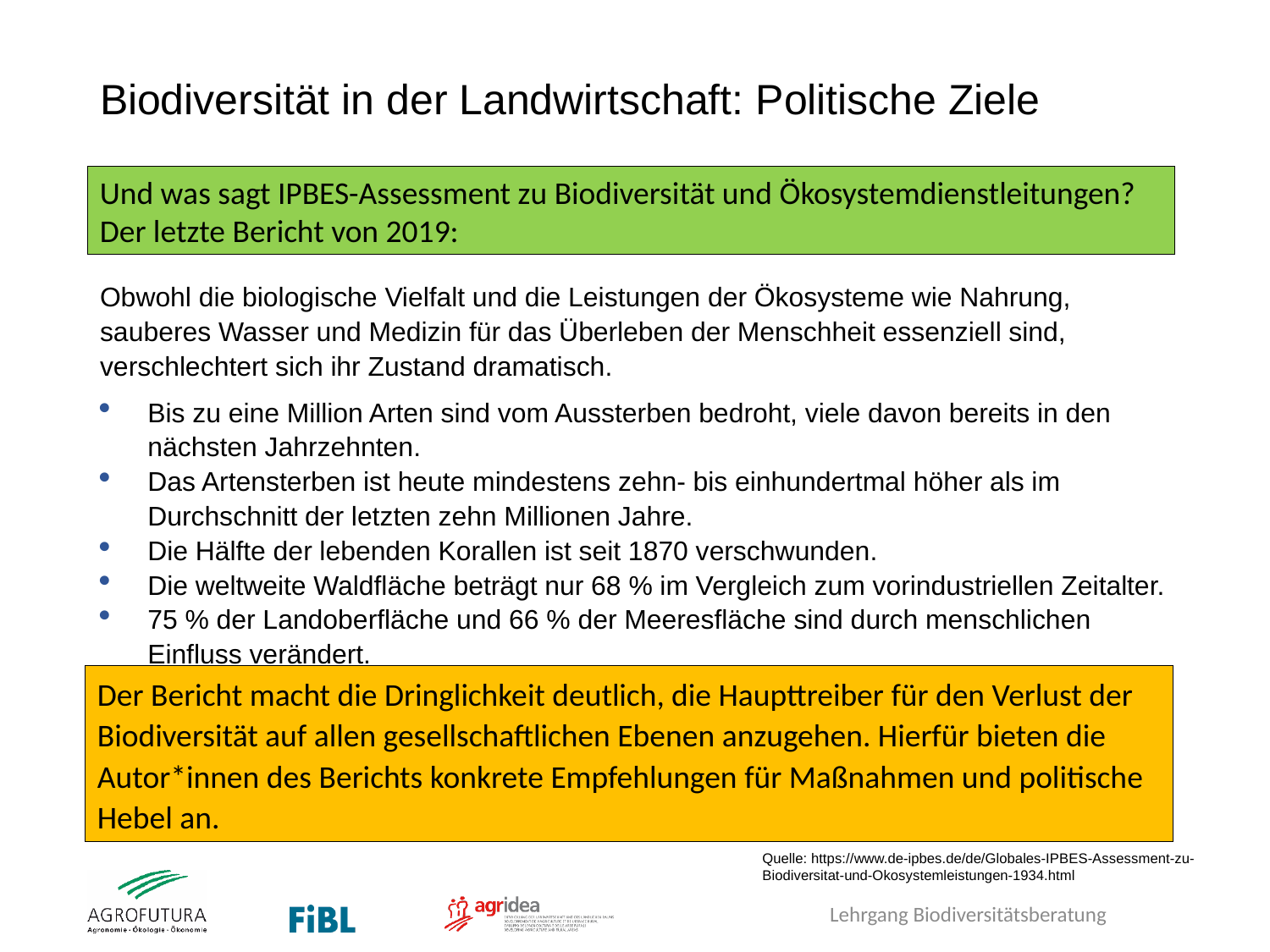

# Biodiversität in der Landwirtschaft: Politische Ziele
Und was sagt IPBES-Assessment zu Biodiversität und Ökosystemdienstleitungen?
Der letzte Bericht von 2019:
Obwohl die biologische Vielfalt und die Leistungen der Ökosysteme wie Nahrung, sauberes Wasser und Medizin für das Überleben der Menschheit essenziell sind, verschlechtert sich ihr Zustand dramatisch.
Bis zu eine Million Arten sind vom Aussterben bedroht, viele davon bereits in den nächsten Jahrzehnten.
Das Artensterben ist heute mindestens zehn- bis einhundertmal höher als im Durchschnitt der letzten zehn Millionen Jahre.
Die Hälfte der lebenden Korallen ist seit 1870 verschwunden.
Die weltweite Waldfläche beträgt nur 68 % im Vergleich zum vorindustriellen Zeitalter.
75 % der Landoberfläche und 66 % der Meeresfläche sind durch menschlichen Einfluss verändert.
Über 85 % der Feuchtgebiete sind in den letzten 300 Jahren verloren gegangen.
Der Bericht macht die Dringlichkeit deutlich, die Haupttreiber für den Verlust der Biodiversität auf allen gesellschaftlichen Ebenen anzugehen. Hierfür bieten die Autor*innen des Berichts konkrete Empfehlungen für Maßnahmen und politische Hebel an.
Quelle: https://www.de-ipbes.de/de/Globales-IPBES-Assessment-zu-Biodiversitat-und-Okosystemleistungen-1934.html
Lehrgang Biodiversitätsberatung